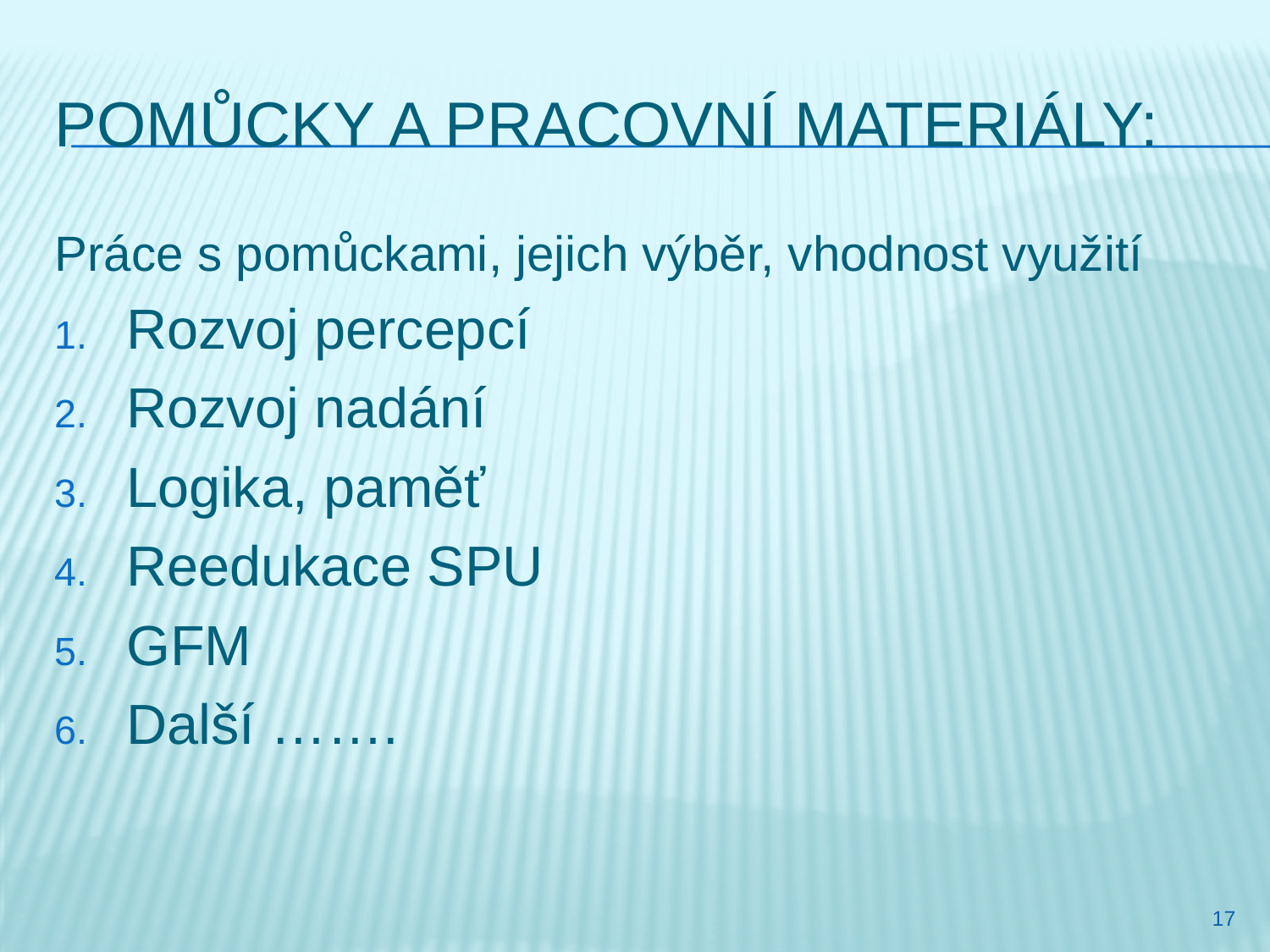

# Pomůcky a pracovní materiály:
Práce s pomůckami, jejich výběr, vhodnost využití
Rozvoj percepcí
Rozvoj nadání
Logika, paměť
Reedukace SPU
GFM
Další …….
17